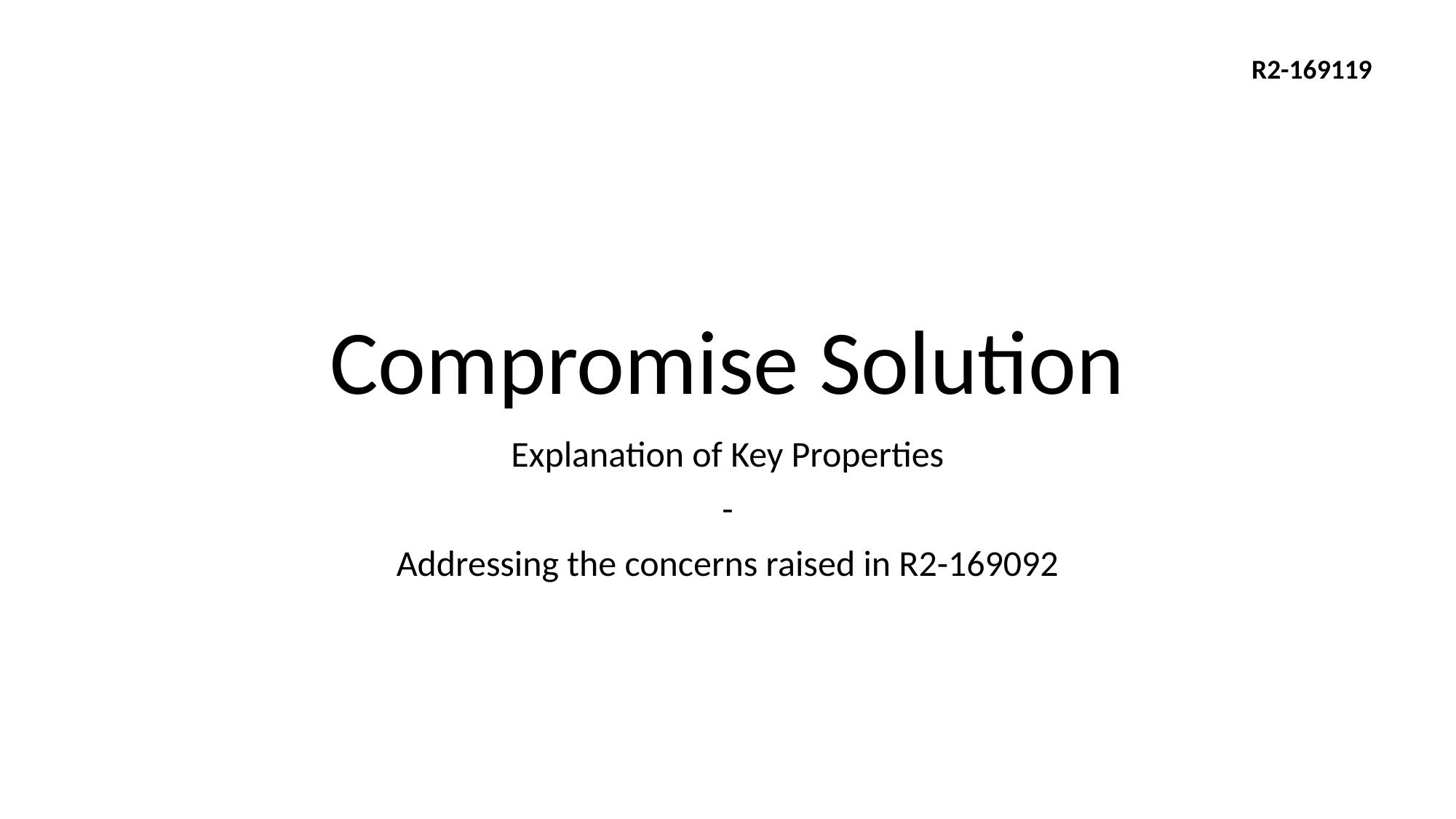

# Compromise Solution
Explanation of Key Properties
-
Addressing the concerns raised in R2-169092